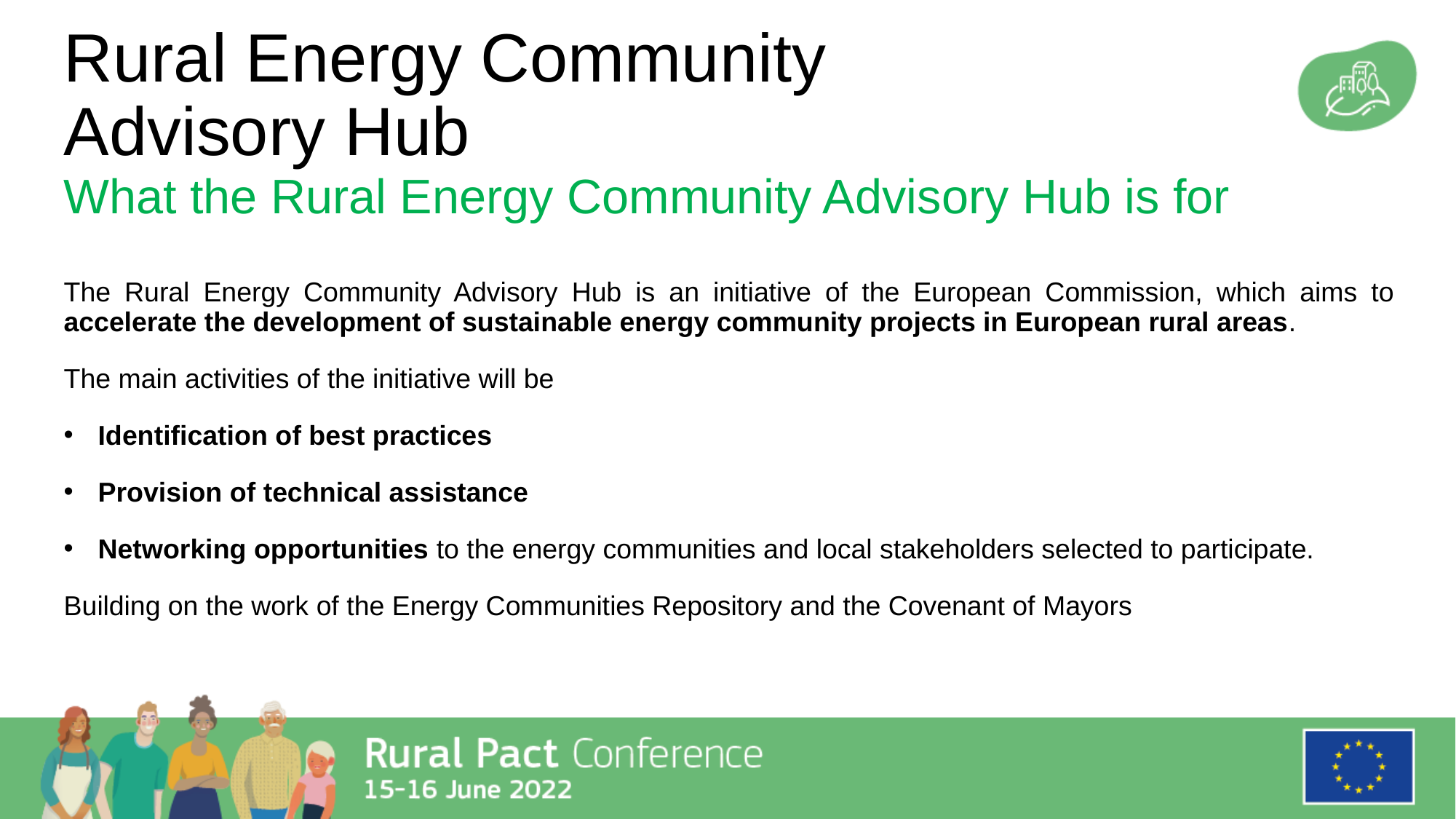

# Rural Energy Community Advisory Hub
What the Rural Energy Community Advisory Hub is for
The Rural Energy Community Advisory Hub is an initiative of the European Commission, which aims to accelerate the development of sustainable energy community projects in European rural areas.
The main activities of the initiative will be
Identification of best practices
Provision of technical assistance
Networking opportunities to the energy communities and local stakeholders selected to participate.
Building on the work of the Energy Communities Repository and the Covenant of Mayors